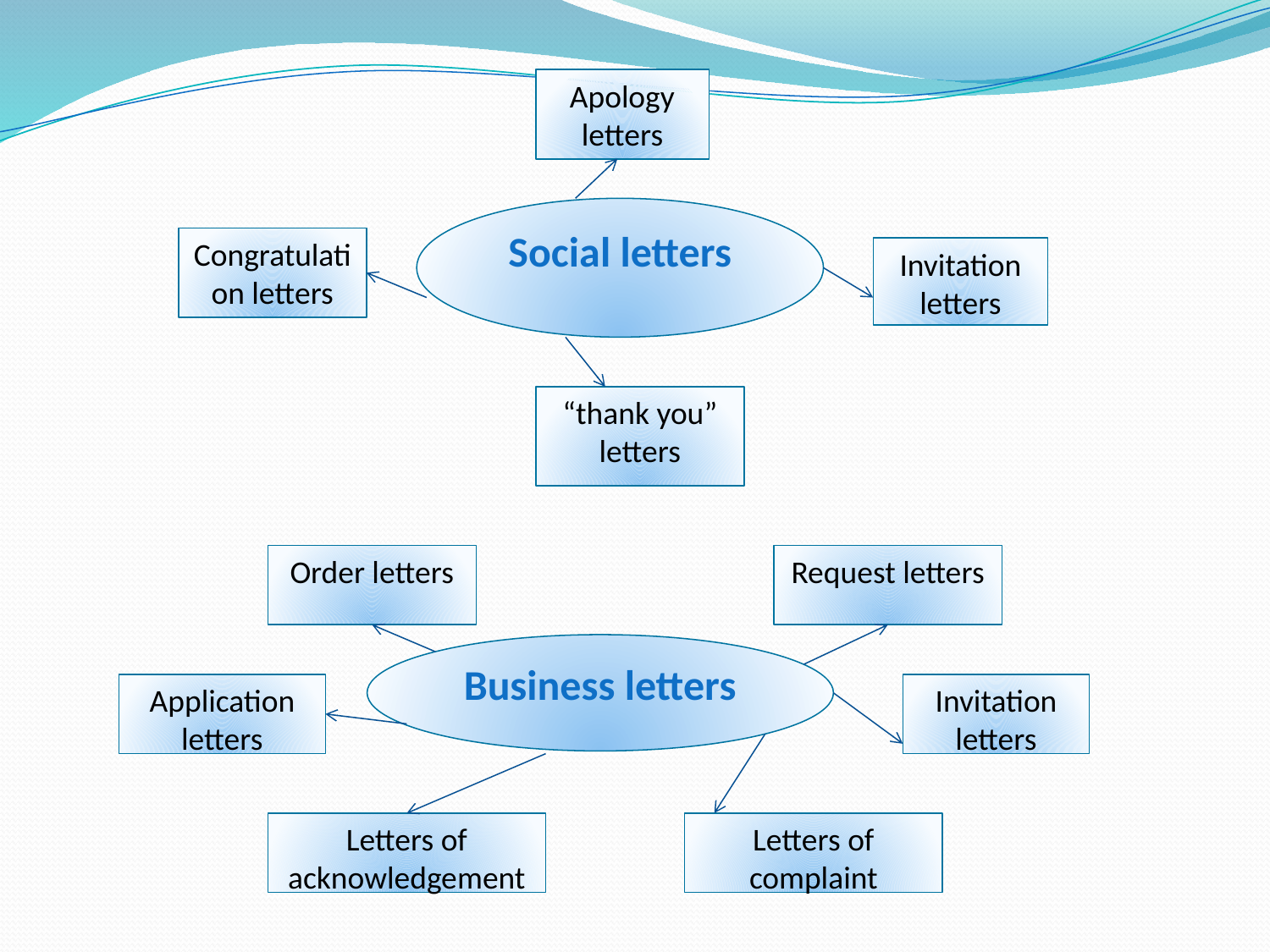

Apology letters
Social letters
Congratulation letters
Invitation letters
“thank you” letters
Order letters
Request letters
Business letters
Application letters
Invitation letters
Letters of acknowledgement
Letters of complaint